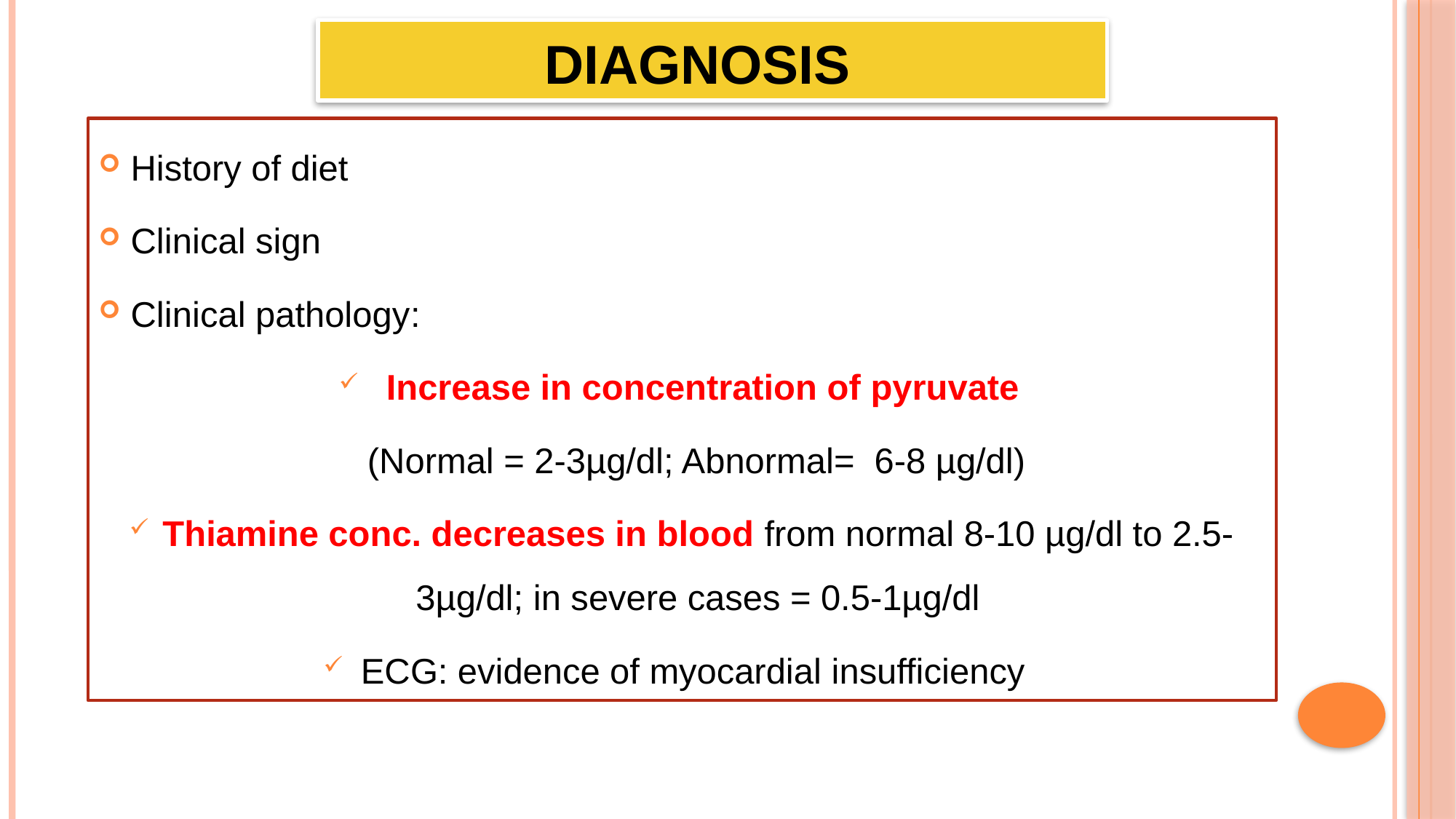

DIAGNOSIS
History of diet
Clinical sign
Clinical pathology:
 Increase in concentration of pyruvate
   (Normal = 2-3µg/dl; Abnormal=  6-8 µg/dl)
Thiamine conc. decreases in blood from normal 8-10 µg/dl to 2.5-3µg/dl; in severe cases = 0.5-1µg/dl
ECG: evidence of myocardial insufficiency